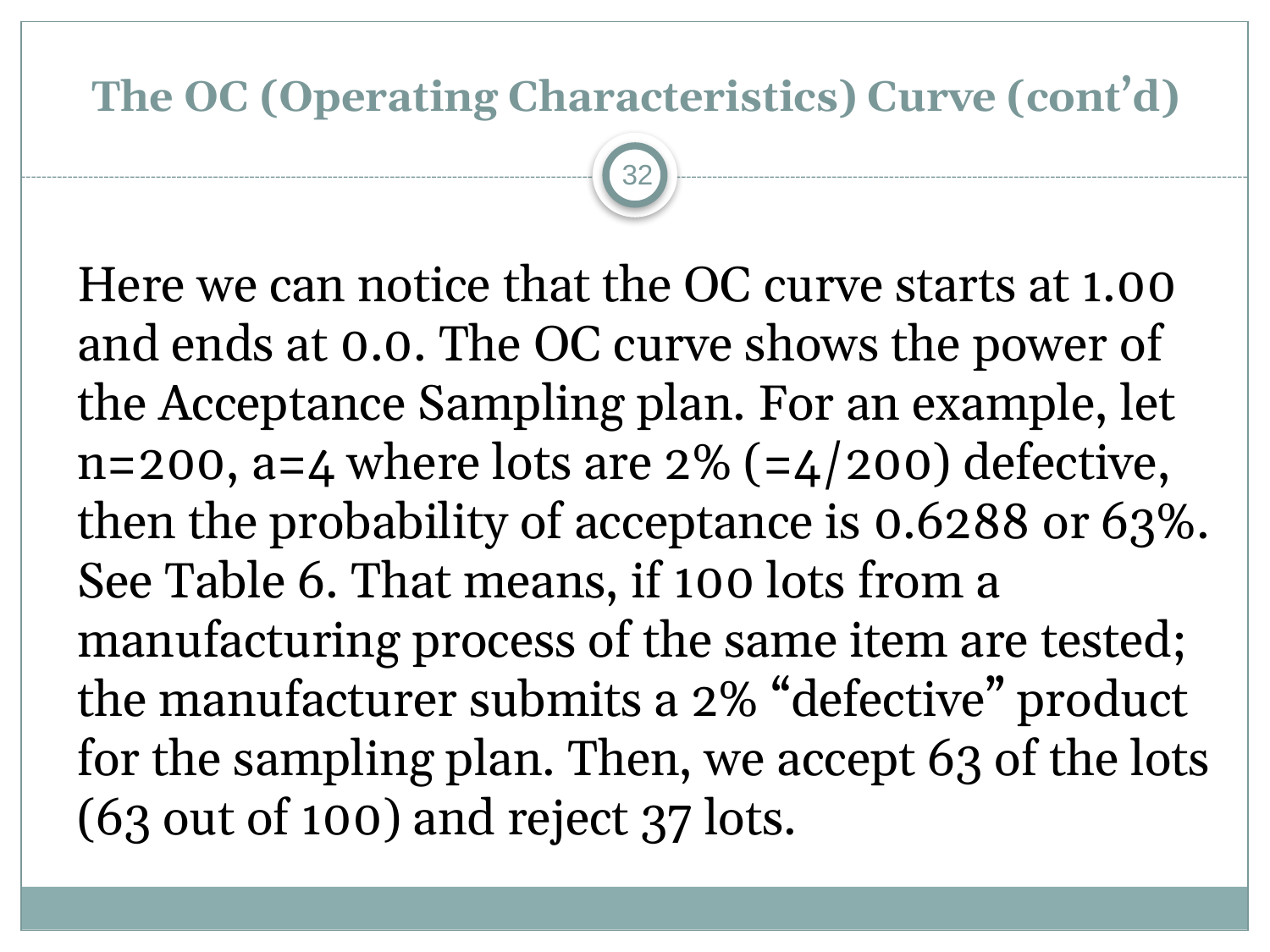

# The OC (Operating Characteristics) Curve (cont’d)
32
Here we can notice that the OC curve starts at 1.00 and ends at 0.0. The OC curve shows the power of the Acceptance Sampling plan. For an example, let n=200, a=4 where lots are 2% (=4/200) defective, then the probability of acceptance is 0.6288 or 63%. See Table 6. That means, if 100 lots from a manufacturing process of the same item are tested; the manufacturer submits a 2% “defective” product for the sampling plan. Then, we accept 63 of the lots (63 out of 100) and reject 37 lots.